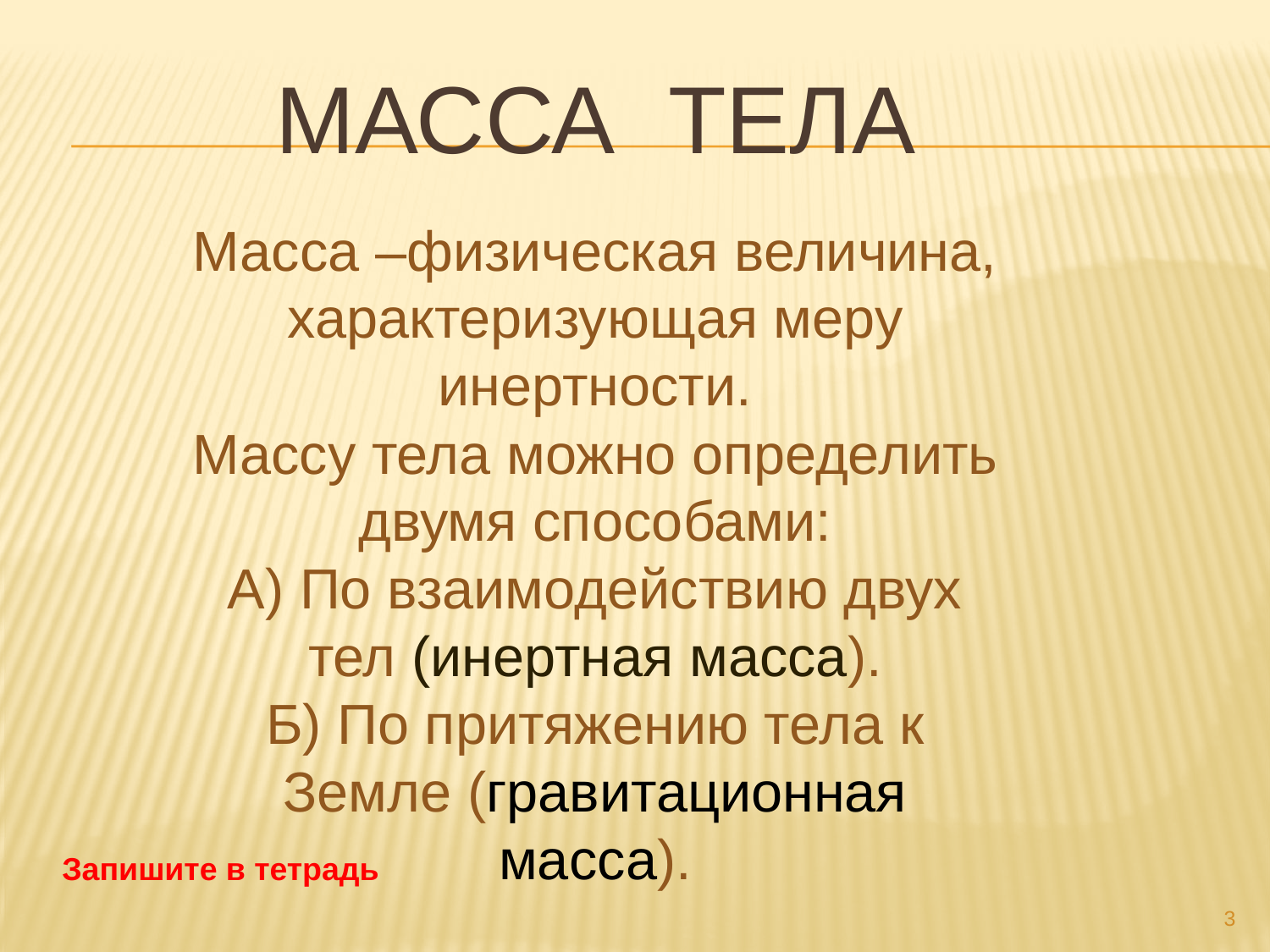

# Масса  тела
Масса –физическая величина, характеризующая меру инертности.
Массу тела можно определить двумя способами:
А) По взаимодействию двух тел (инертная масса).
Б) По притяжению тела к Земле (гравитационная масса).
Запишите в тетрадь
3